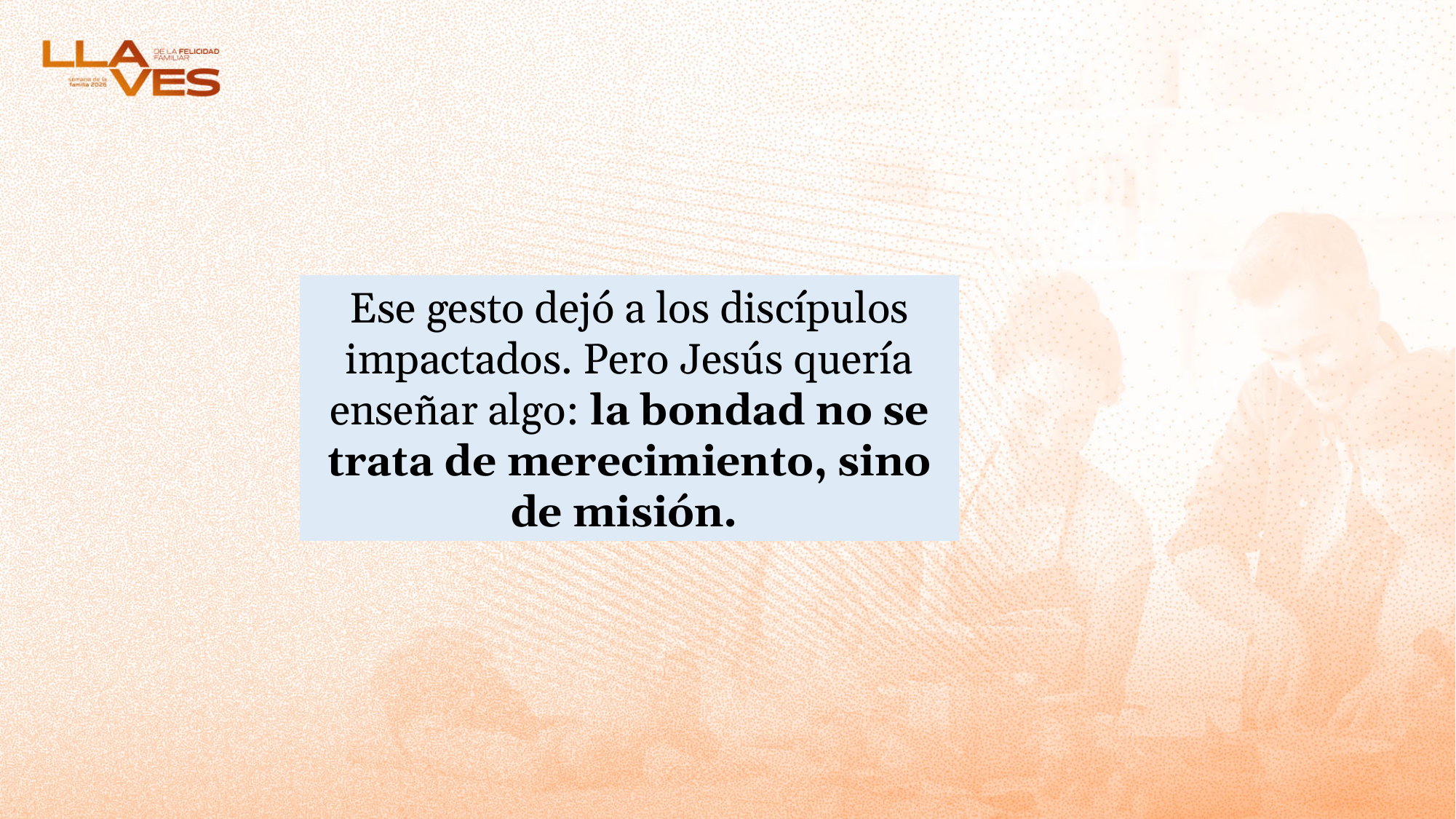

Ese gesto dejó a los discípulos impactados. Pero Jesús quería enseñar algo: la bondad no se trata de merecimiento, sino de misión.